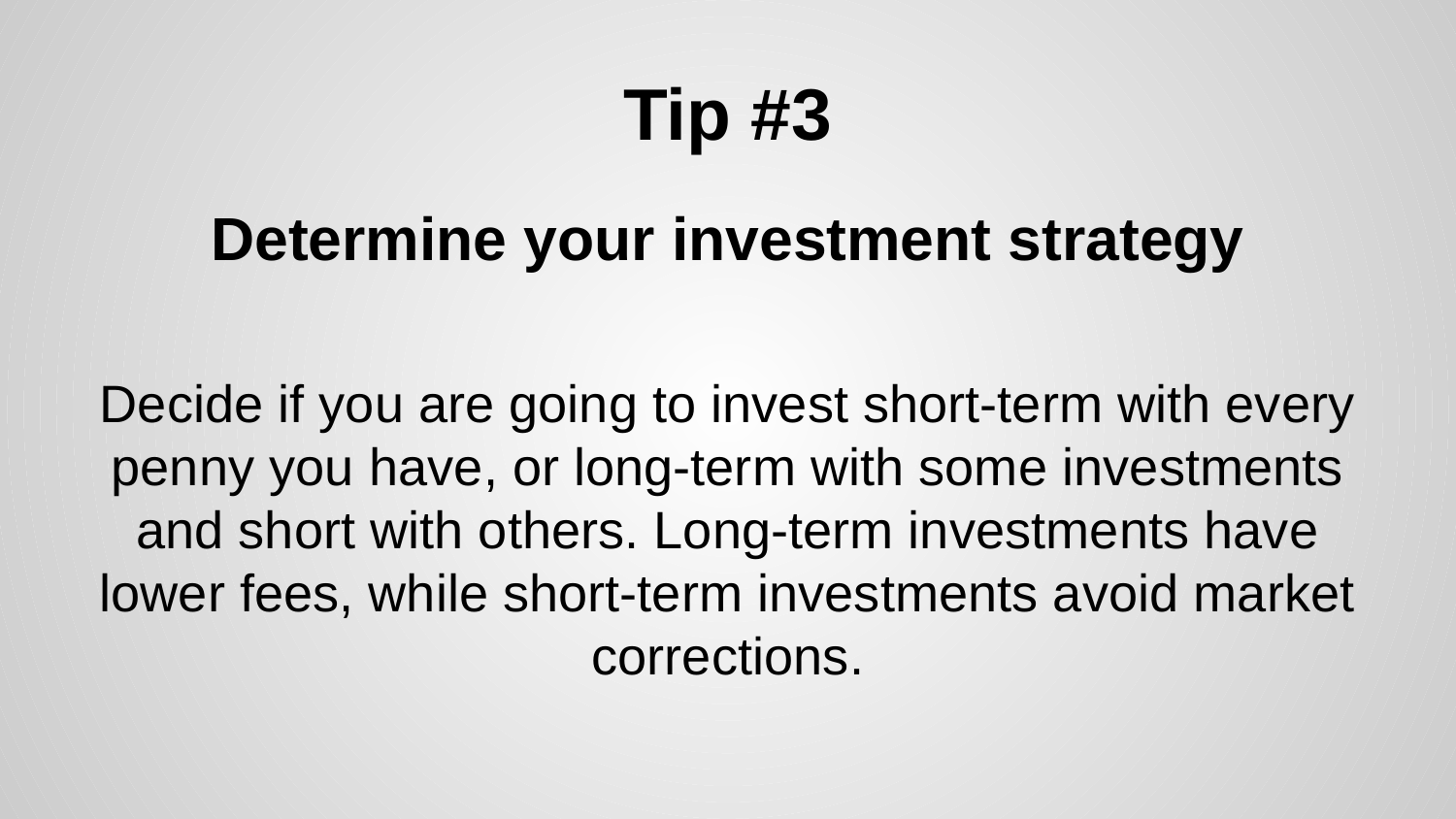

# Tip #3
Determine your investment strategy

Decide if you are going to invest short-term with every penny you have, or long-term with some investments and short with others. Long-term investments have lower fees, while short-term investments avoid market corrections.